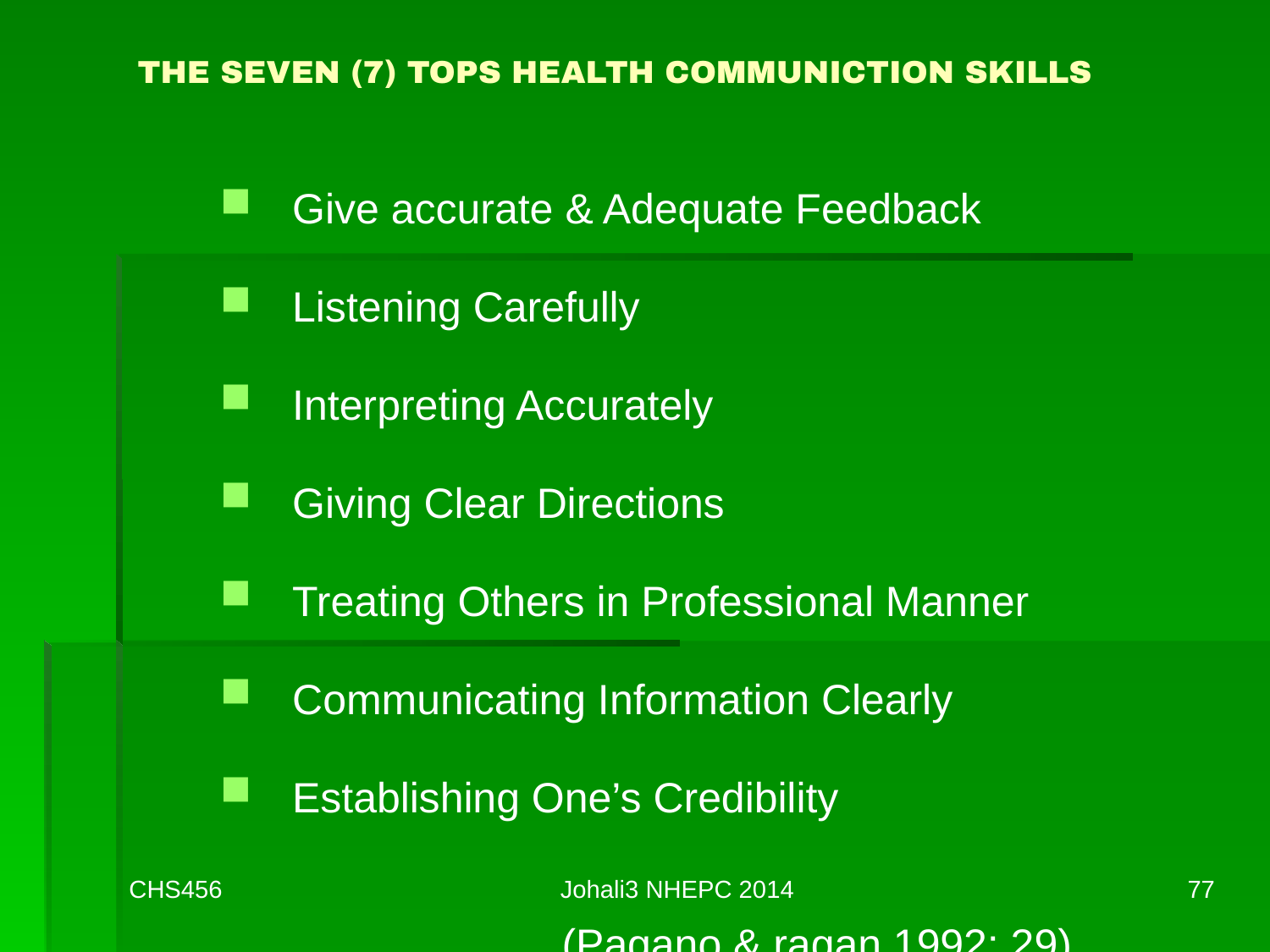

# THE SEVEN (7) TOPS HEALTH COMMUNICTION SKILLS

Give accurate & Adequate Feedback

Listening Carefully

Interpreting Accurately

Giving Clear Directions

Treating Others in Professional Manner

Communicating Information Clearly

Establishing One’s Credibility

(Pagano & ragan 1992; 29)
CHS456
Johali3 NHEPC 2014
77